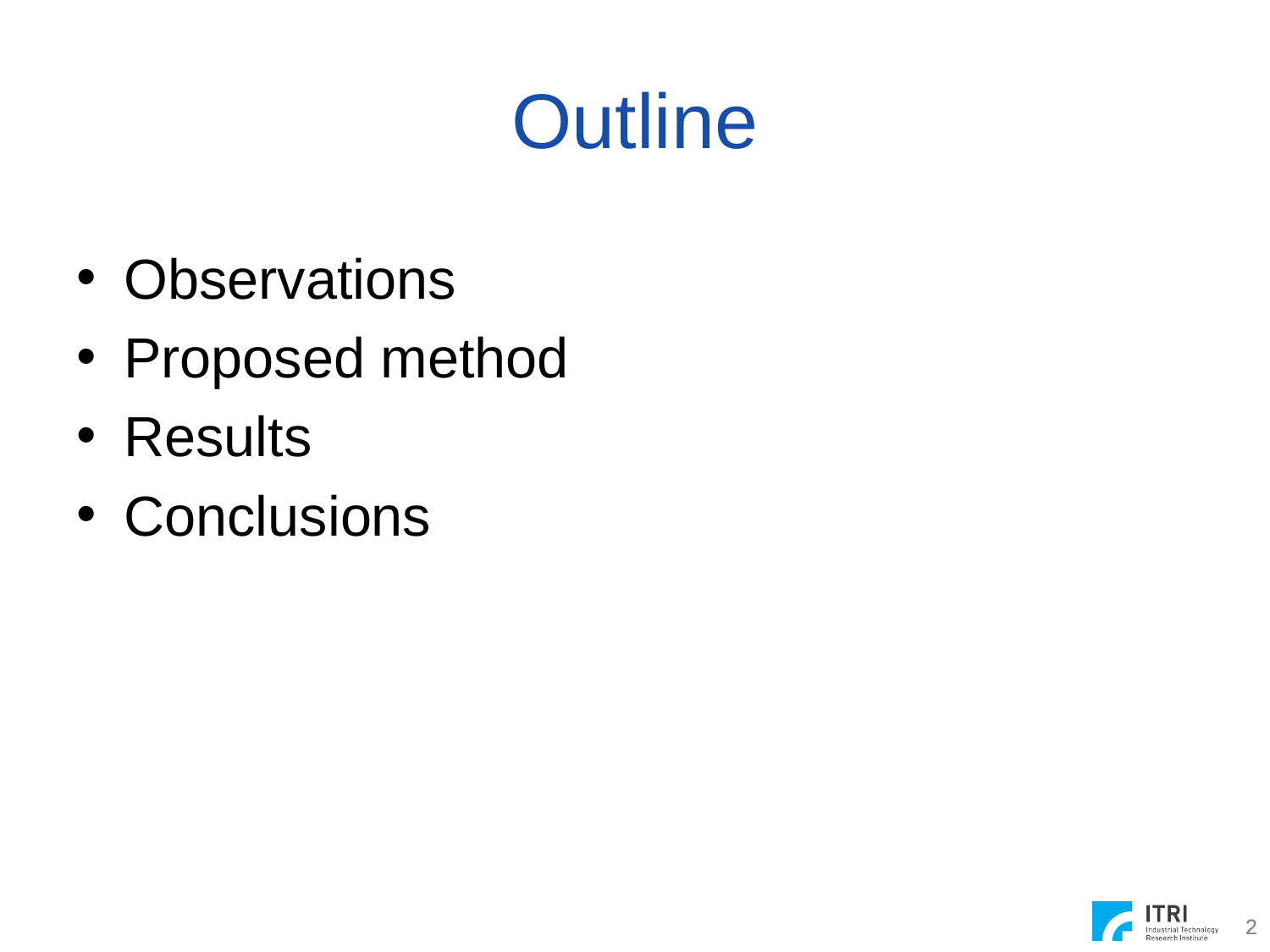

# Outline
Observations
Proposed method
Results
Conclusions

2